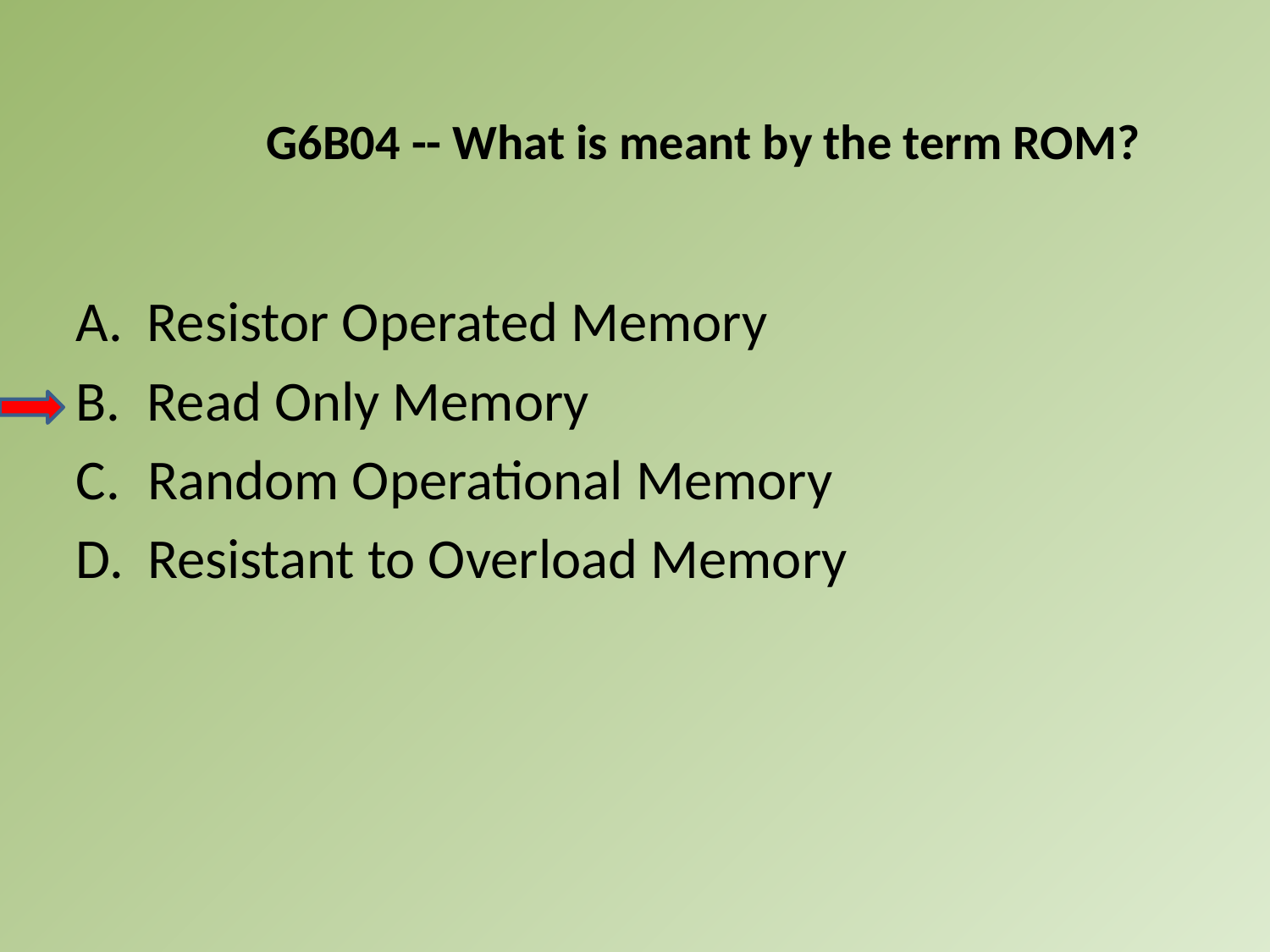

G6B04 -- What is meant by the term ROM?
A.	Resistor Operated Memory
B.	Read Only Memory
Random Operational Memory
Resistant to Overload Memory